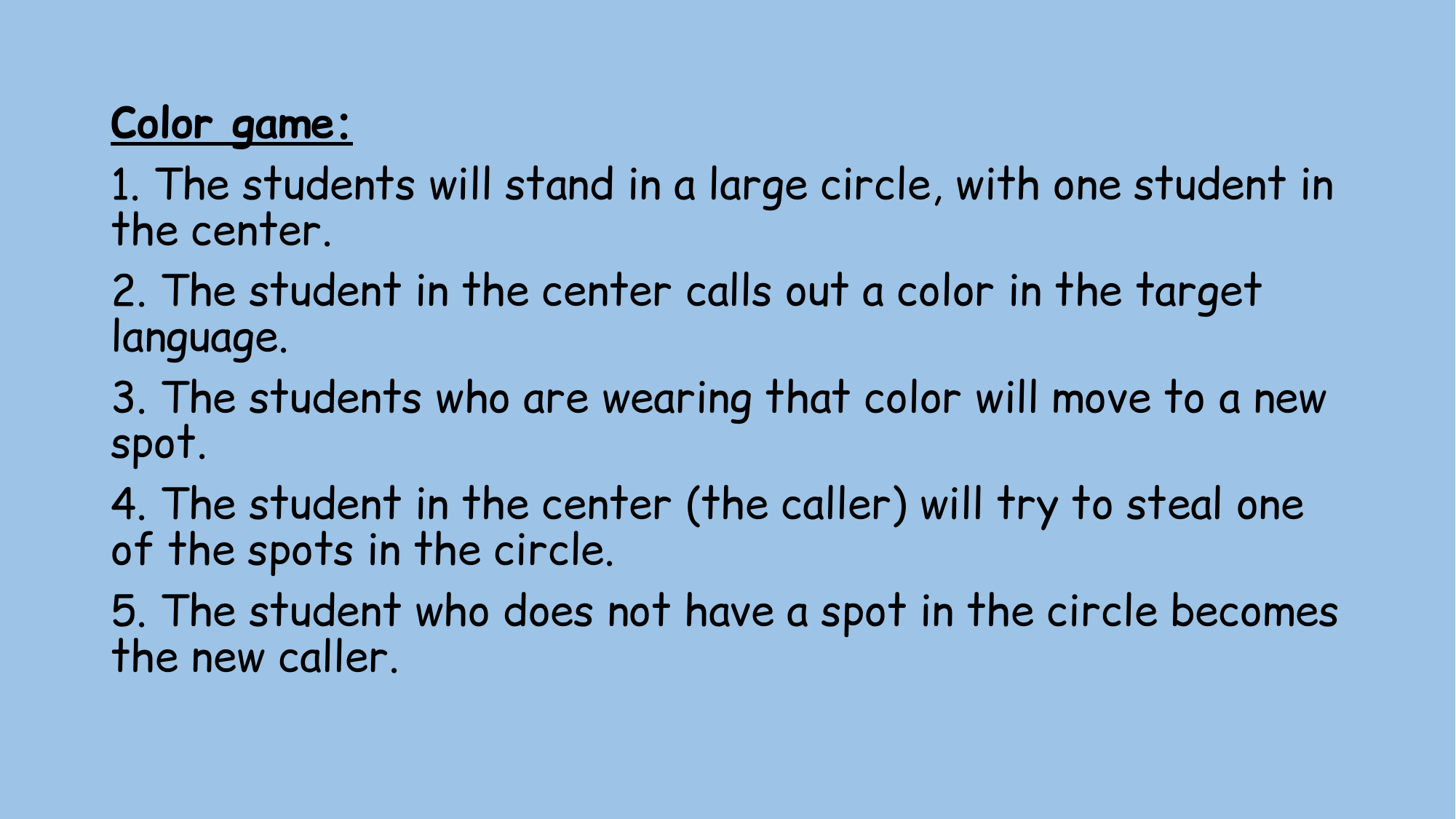

#
Color game:
1. The students will stand in a large circle, with one student in the center.
2. The student in the center calls out a color in the target language.
3. The students who are wearing that color will move to a new spot.
4. The student in the center (the caller) will try to steal one of the spots in the circle.
5. The student who does not have a spot in the circle becomes the new caller.